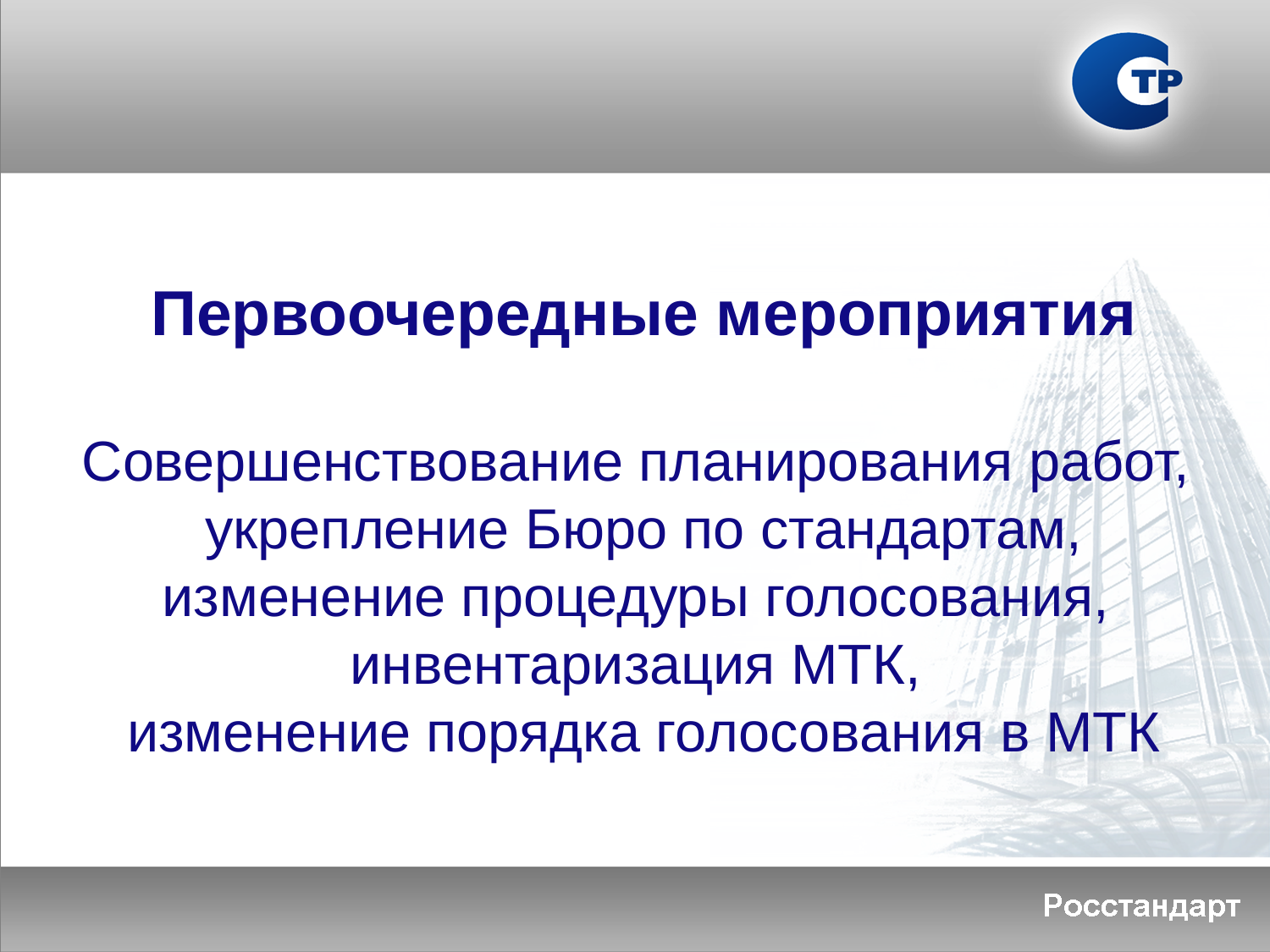

Первоочередные мероприятия

Совершенствование планирования работ,
укрепление Бюро по стандартам,
изменение процедуры голосования,
инвентаризация МТК,
изменение порядка голосования в МТК